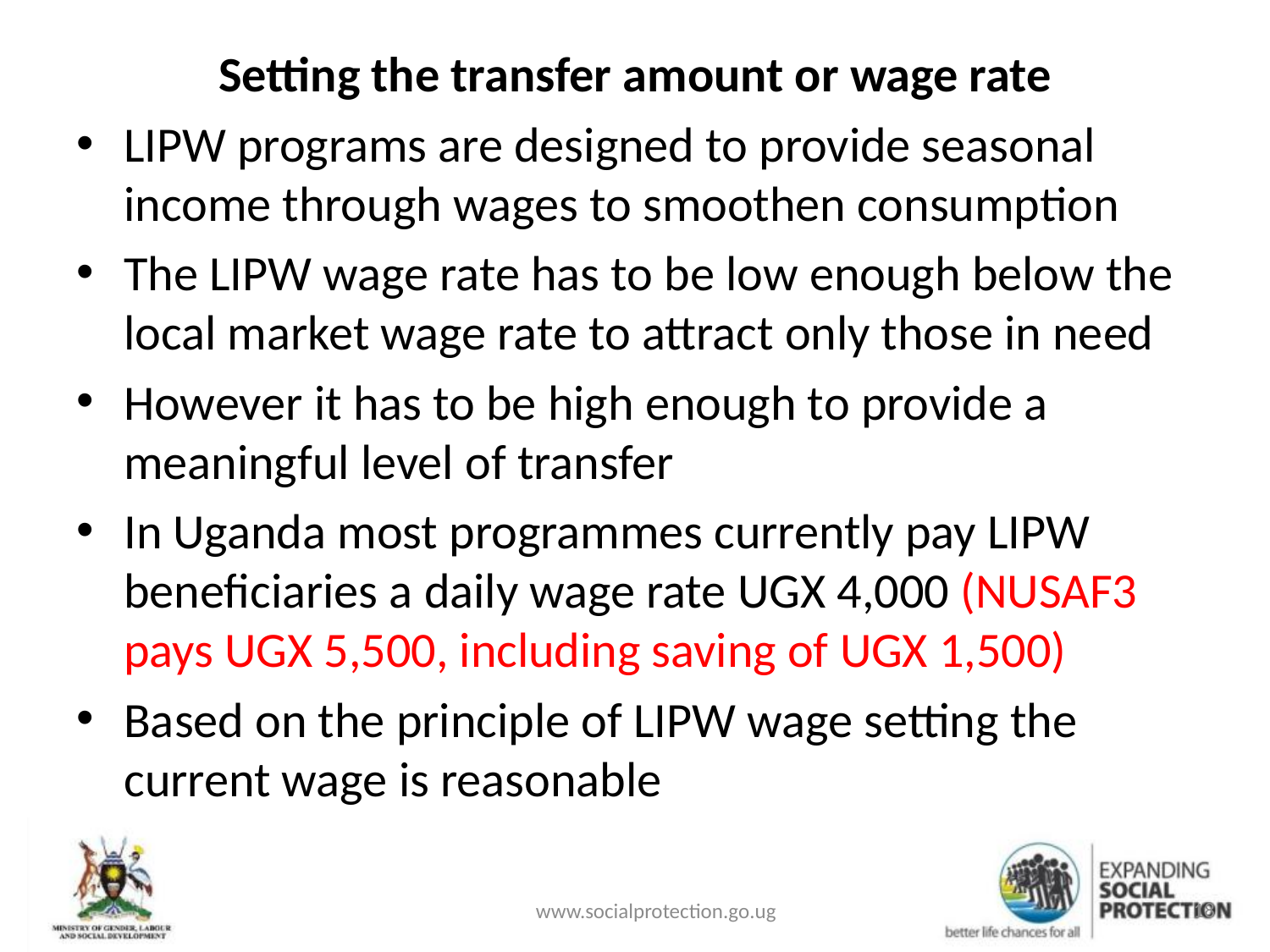

# Setting the transfer amount or wage rate
LIPW programs are designed to provide seasonal income through wages to smoothen consumption
The LIPW wage rate has to be low enough below the local market wage rate to attract only those in need
However it has to be high enough to provide a meaningful level of transfer
In Uganda most programmes currently pay LIPW beneficiaries a daily wage rate UGX 4,000 (NUSAF3 pays UGX 5,500, including saving of UGX 1,500)
Based on the principle of LIPW wage setting the current wage is reasonable